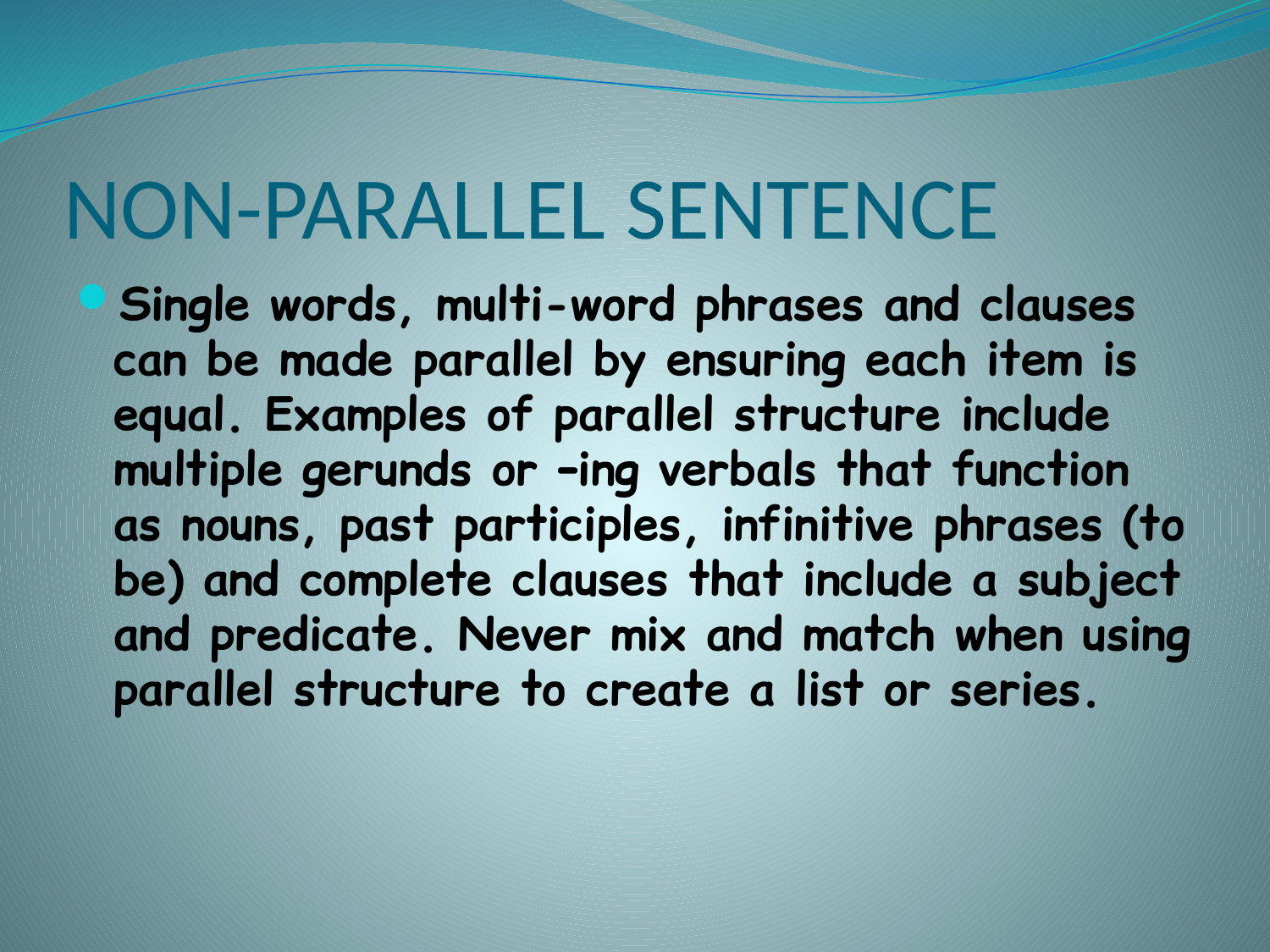

# NON-PARALLEL SENTENCE
Single words, multi-word phrases and clauses can be made parallel by ensuring each item is equal. Examples of parallel structure include multiple gerunds or –ing verbals that function as nouns, past participles, infinitive phrases (to be) and complete clauses that include a subject and predicate. Never mix and match when using parallel structure to create a list or series.